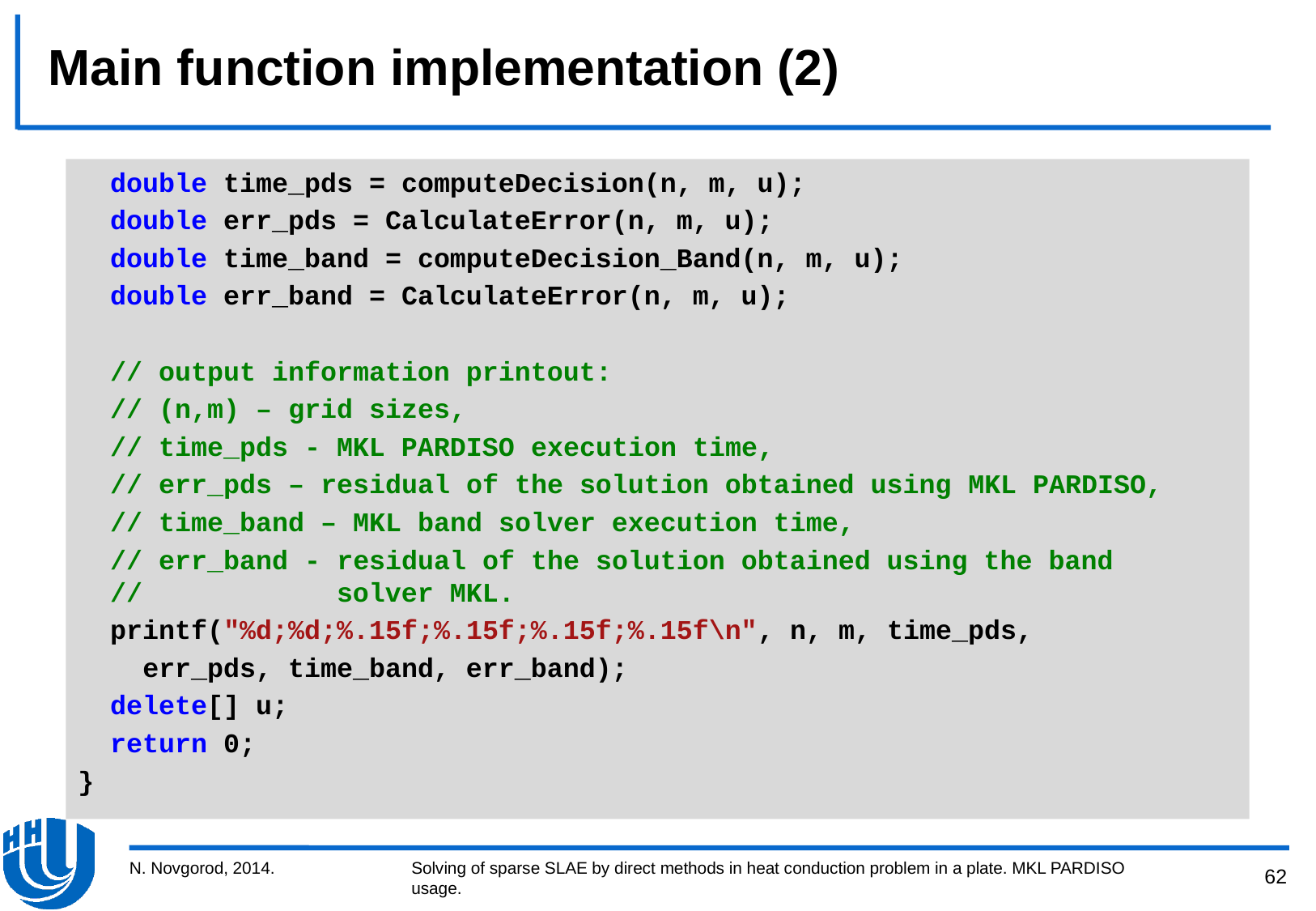

# Main function implementation (2)
  double time_pds = computeDecision(n, m, u);
  double err_pds = CalculateError(n, m, u);
  double time_band = computeDecision_Band(n, m, u);
  double err_band = CalculateError(n, m, u);

  // output information printout:
  // (n,m) – grid sizes,
  // time_pds - MKL PARDISO execution time,
  // err_pds – residual of the solution obtained using MKL PARDISO,
  // time_band – MKL band solver execution time,
  // err_band - residual of the solution obtained using the band
  //            solver MKL.
  printf("%d;%d;%.15f;%.15f;%.15f;%.15f\n", n, m, time_pds,
    err_pds, time_band, err_band);
  delete[] u;
  return 0;
}
N. Novgorod, 2014.
Solving of sparse SLAE by direct methods in heat conduction problem in a plate. MKL PARDISO usage.